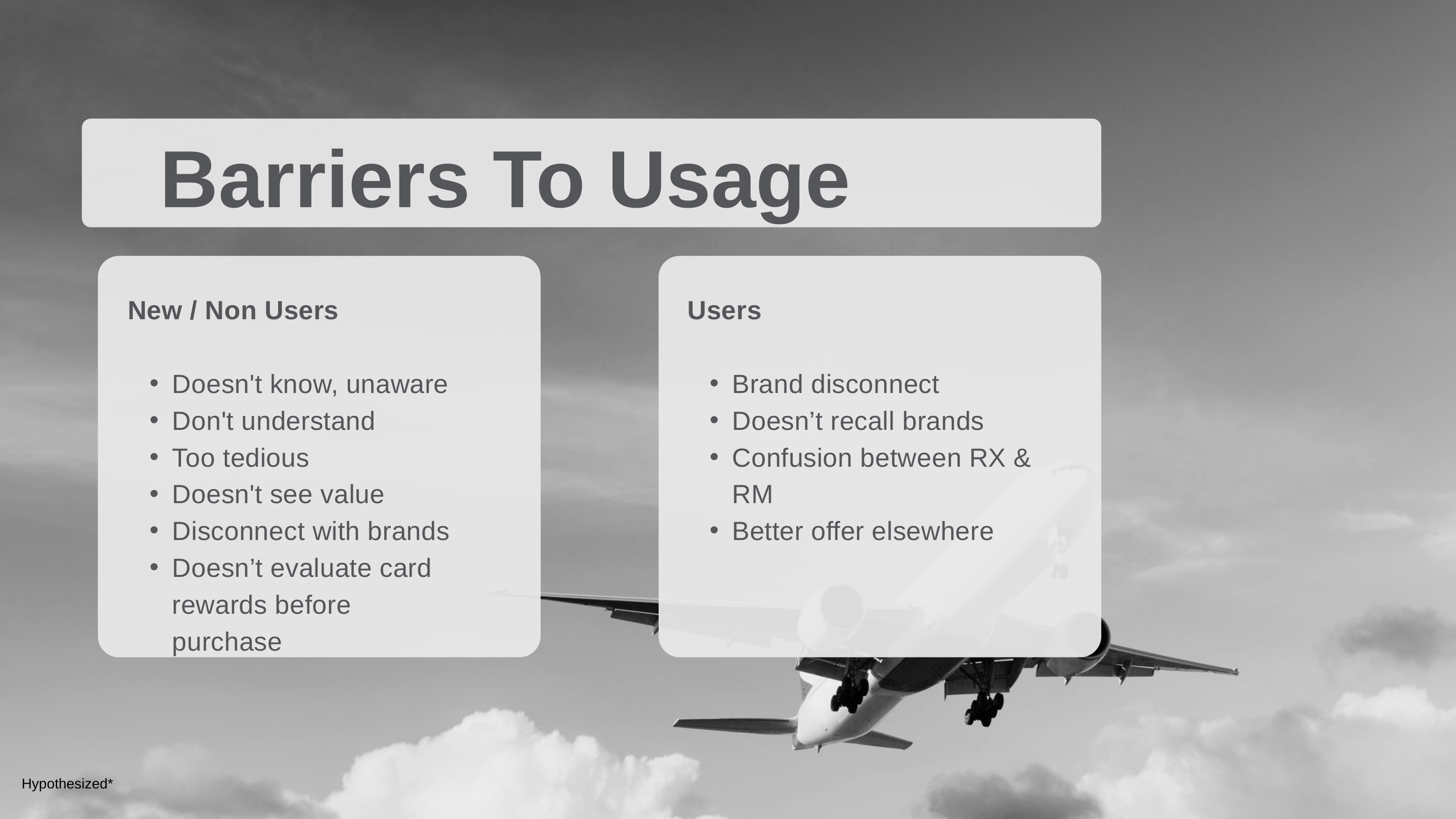

Barriers To Usage

New / Non Users

Doesn't know, unaware
Don't understand
Too tedious
Doesn't see value
Disconnect with brands
Doesn’t evaluate card rewards before purchase
Users

Brand disconnect
Doesn’t recall brands
Confusion between RX & RM
Better offer elsewhere
Hypothesized*